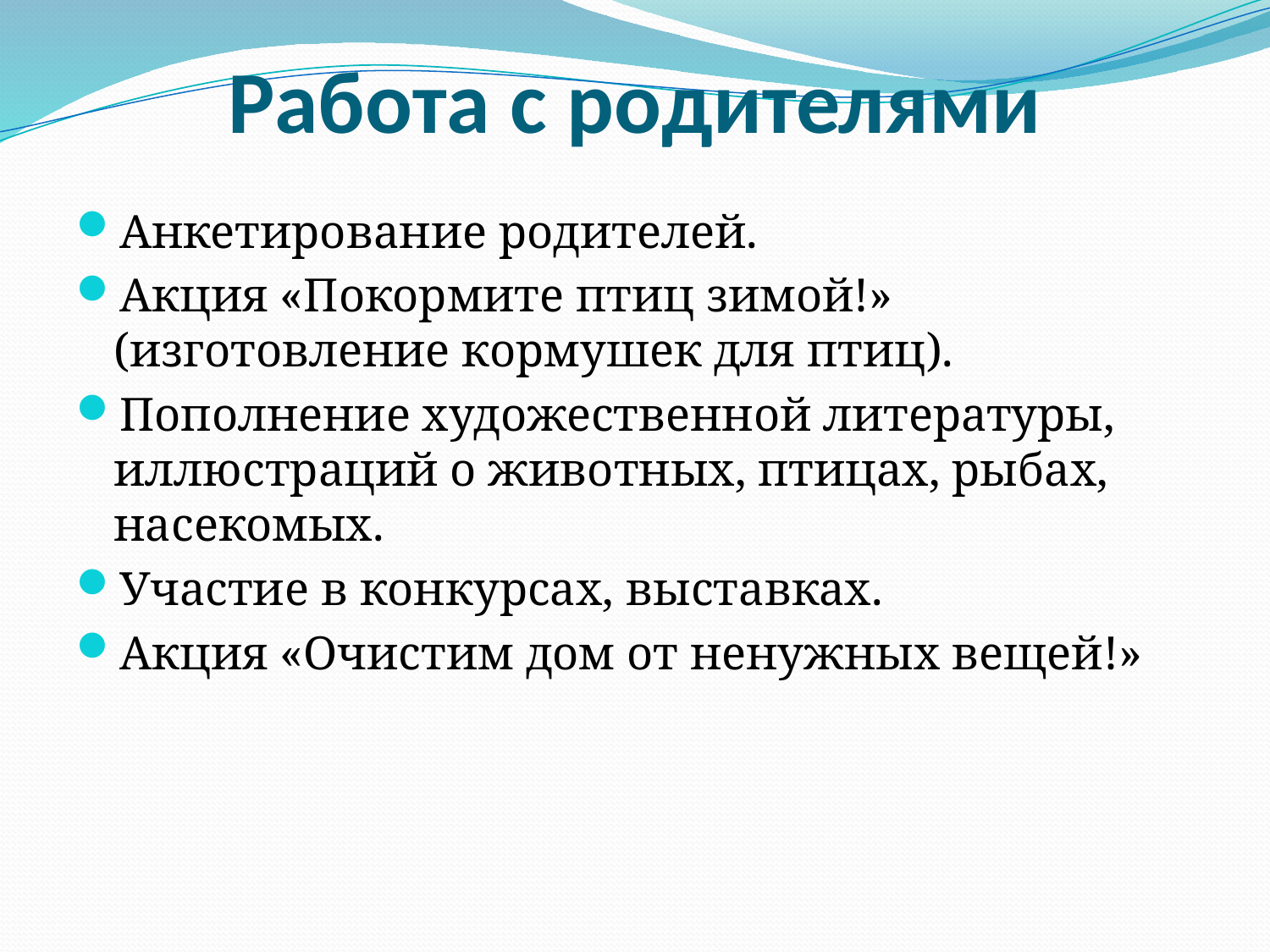

# Работа с родителями
Анкетирование родителей.
Акция «Покормите птиц зимой!» (изготовление кормушек для птиц).
Пополнение художественной литературы, иллюстраций о животных, птицах, рыбах, насекомых.
Участие в конкурсах, выставках.
Акция «Очистим дом от ненужных вещей!»